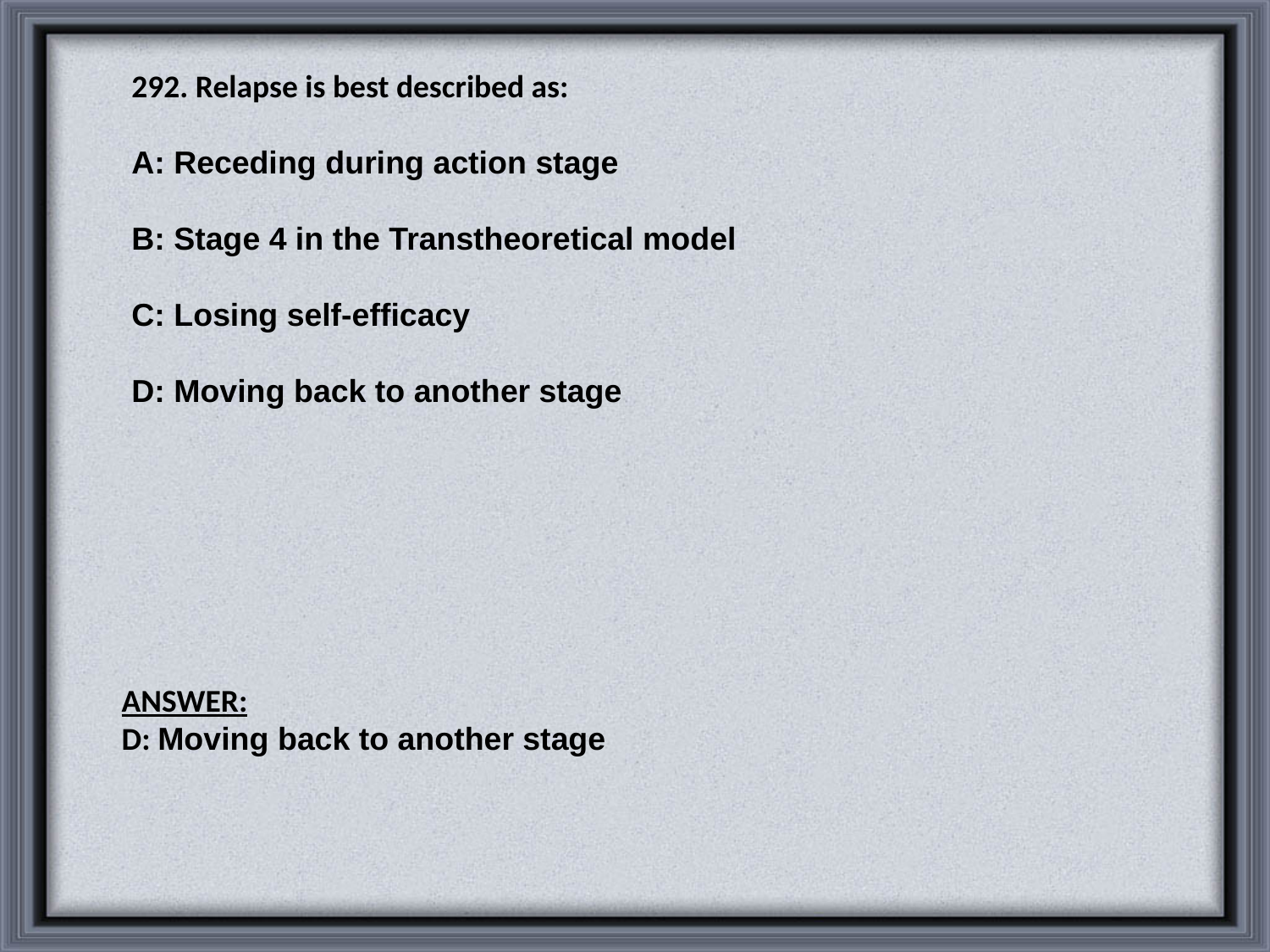

292. Relapse is best described as:

A: Receding during action stage

B: Stage 4 in the Transtheoretical model

C: Losing self-efficacy

D: Moving back to another stage

ANSWER:
D: Moving back to another stage